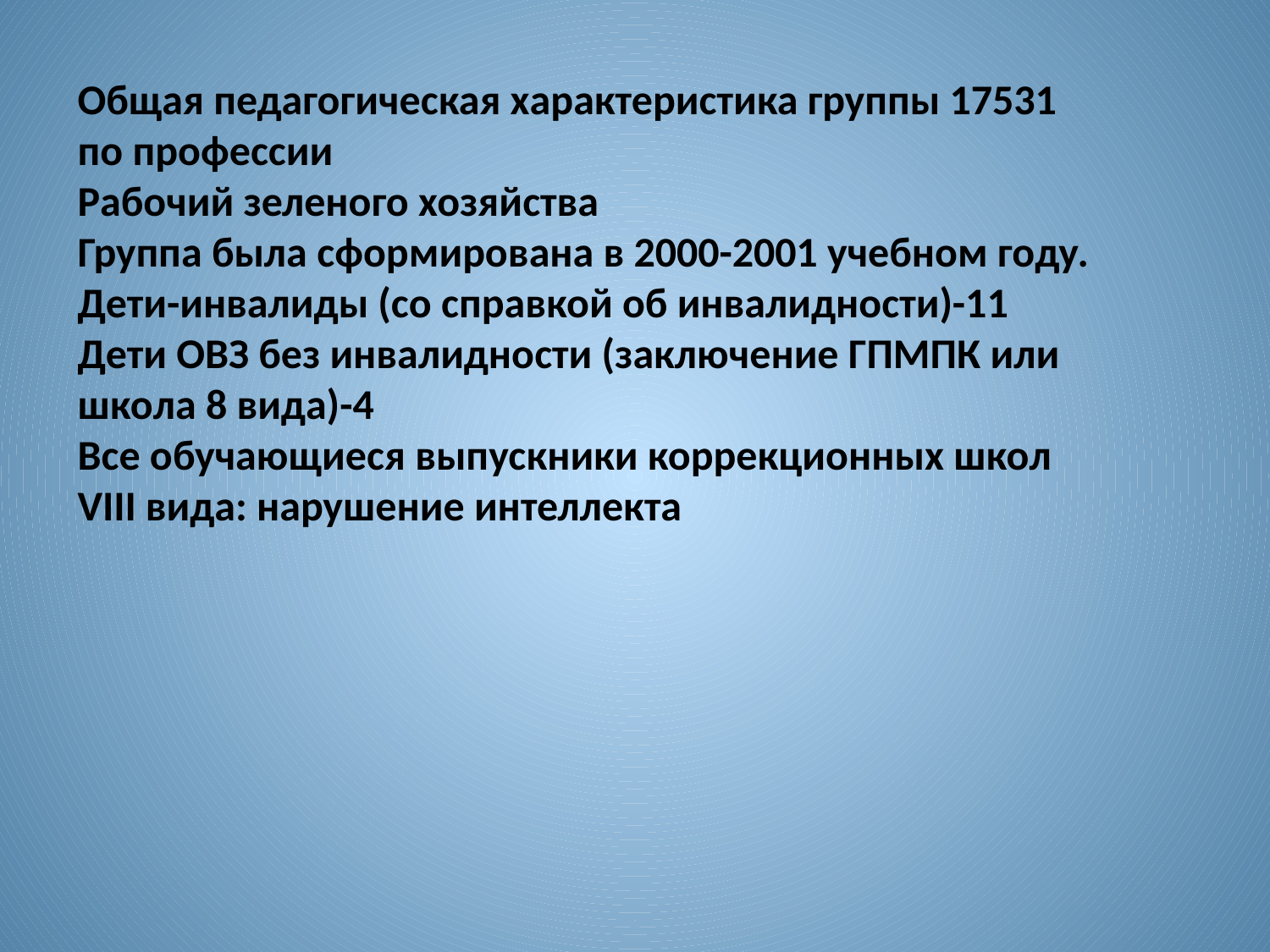

Общая педагогическая характеристика группы 17531 по профессии
Рабочий зеленого хозяйства
Группа была сформирована в 2000-2001 учебном году.
Дети-инвалиды (со справкой об инвалидности)-11
Дети ОВЗ без инвалидности (заключение ГПМПК или школа 8 вида)-4
Все обучающиеся выпускники коррекционных школ VIII вида: нарушение интеллекта